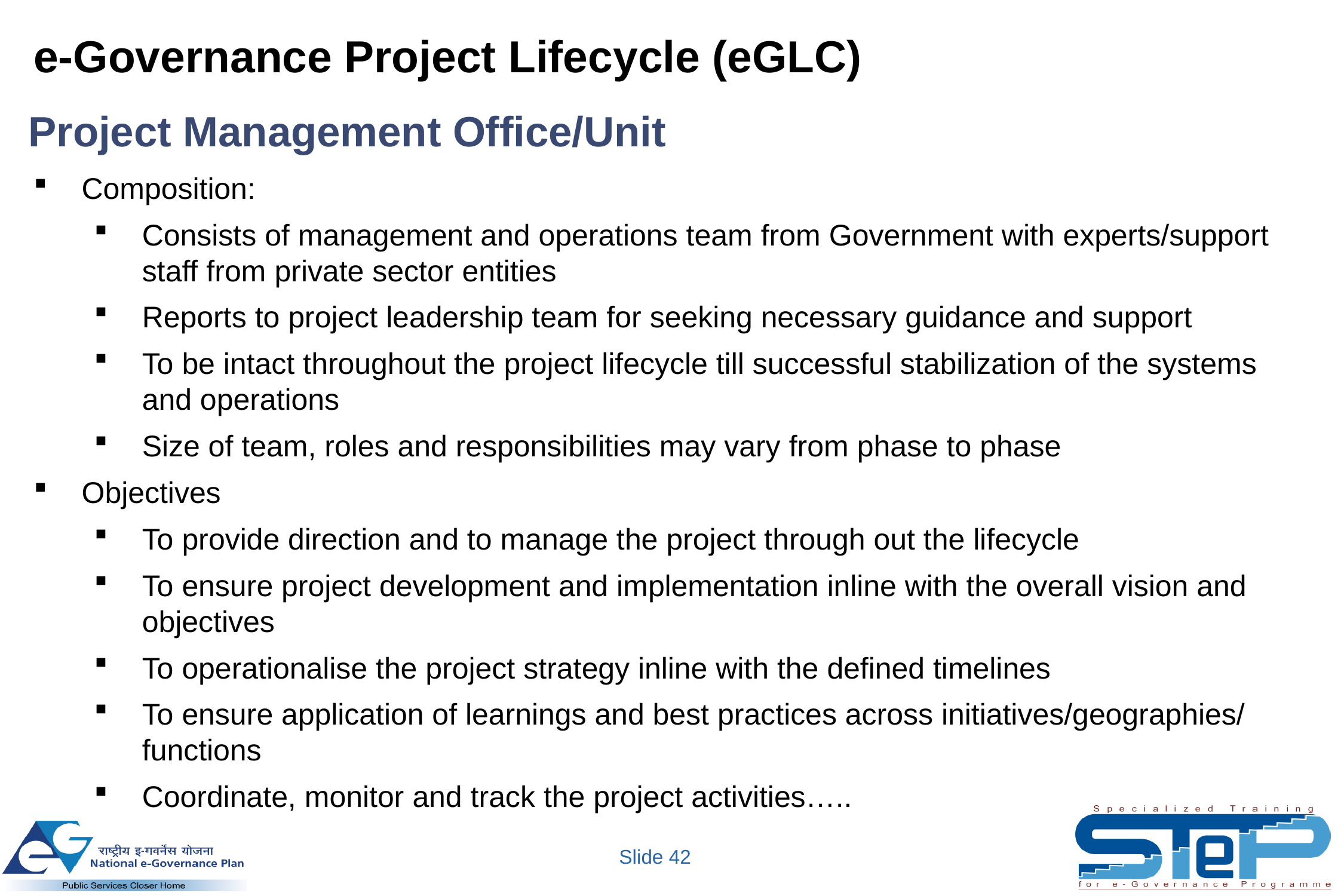

# e-Governance Project Lifecycle (eGLC)
Project Management Office/Unit
Composition:
Consists of management and operations team from Government with experts/support staff from private sector entities
Reports to project leadership team for seeking necessary guidance and support
To be intact throughout the project lifecycle till successful stabilization of the systems and operations
Size of team, roles and responsibilities may vary from phase to phase
Objectives
To provide direction and to manage the project through out the lifecycle
To ensure project development and implementation inline with the overall vision and objectives
To operationalise the project strategy inline with the defined timelines
To ensure application of learnings and best practices across initiatives/geographies/ functions
Coordinate, monitor and track the project activities…..